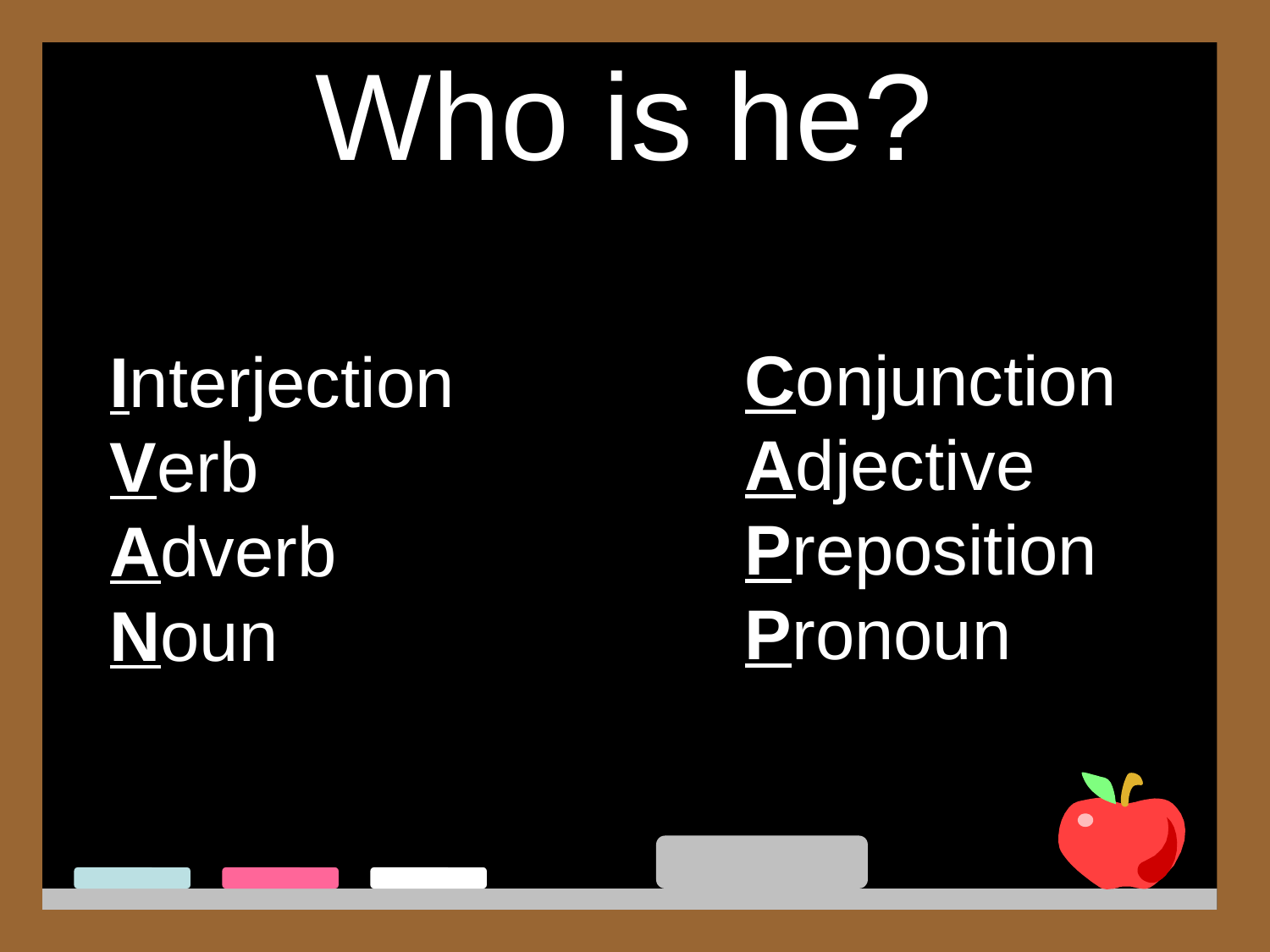

# Who is he?
Conjunction
Adjective
Preposition
Pronoun
Interjection
Verb
Adverb
Noun